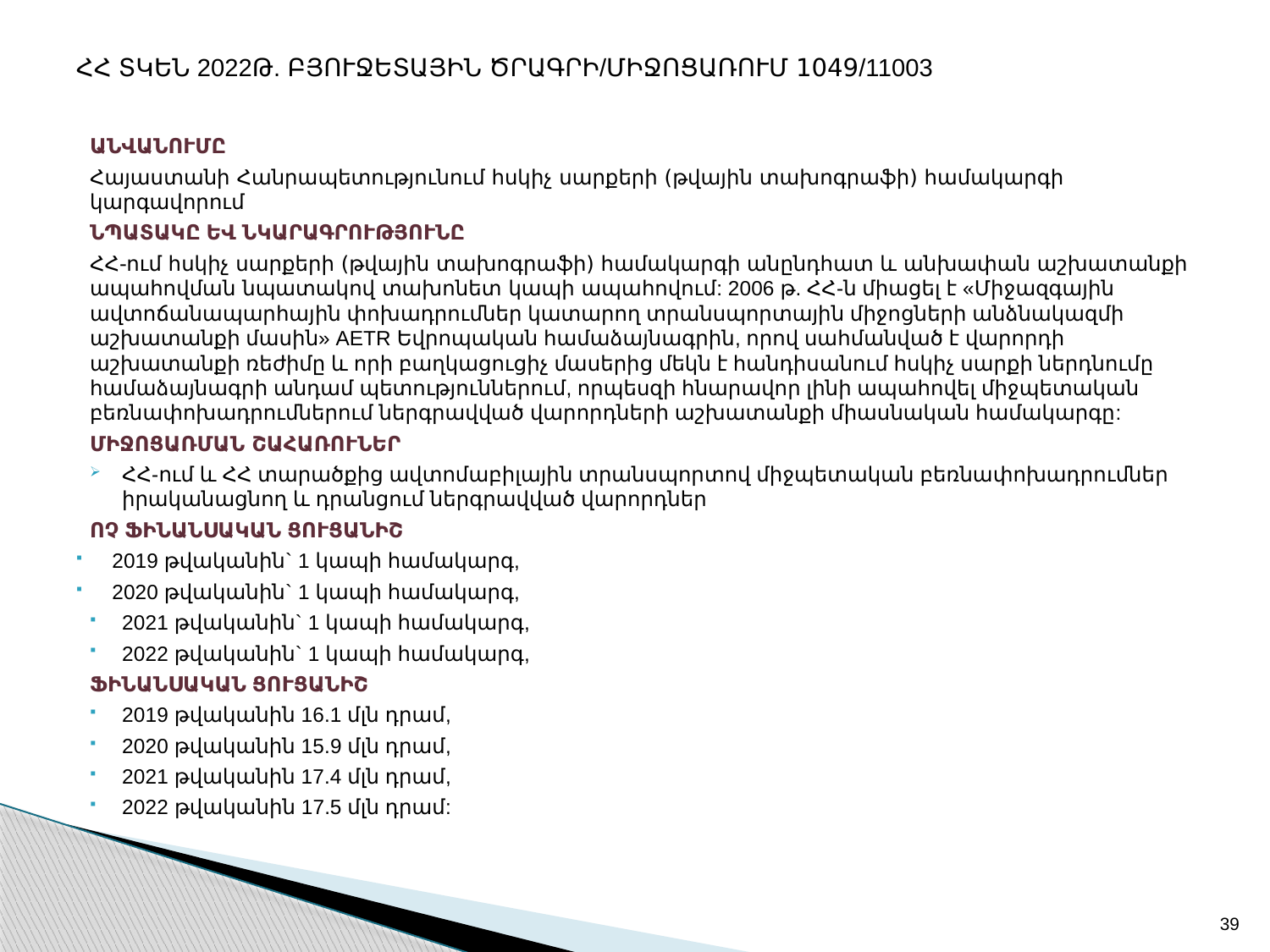

# ՀՀ ՏԿԵՆ 2022Թ. ԲՅՈՒՋԵՏԱՅԻՆ ԾՐԱԳՐԻ/ՄԻՋՈՑԱՌՈՒՄ 1049/11003
ԱՆՎԱՆՈՒՄԸ
Հայաստանի Հանրապետությունում հսկիչ սարքերի (թվային տախոգրաֆի) համակարգի կարգավորում
ՆՊԱՏԱԿԸ ԵՎ ՆԿԱՐԱԳՐՈՒԹՅՈՒՆԸ
ՀՀ-ում հսկիչ սարքերի (թվային տախոգրաֆի) համակարգի անընդհատ և անխափան աշխատանքի ապահովման նպատակով տախոնետ կապի ապահովում: 2006 թ. ՀՀ-ն միացել է «Միջազգային ավտոճանապարհային փոխադրումներ կատարող տրանսպորտային միջոցների անձնակազմի աշխատանքի մասին» AETR Եվրոպական համաձայնագրին, որով սահմանված է վարորդի աշխատանքի ռեժիմը և որի բաղկացուցիչ մասերից մեկն է հանդիսանում հսկիչ սարքի ներդնումը համաձայնագրի անդամ պետություններում, որպեսզի հնարավոր լինի ապահովել միջպետական բեռնափոխադրումներում ներգրավված վարորդների աշխատանքի միասնական համակարգը:
ՄԻՋՈՑԱՌՄԱՆ ՇԱՀԱՌՈՒՆԵՐ
ՀՀ-ում և ՀՀ տարածքից ավտոմաբիլային տրանսպորտով միջպետական բեռնափոխադրումներ իրականացնող և դրանցում ներգրավված վարորդներ
ՈՉ ՖԻՆԱՆՍԱԿԱՆ ՑՈՒՑԱՆԻՇ
2019 թվականին` 1 կապի համակարգ,
2020 թվականին` 1 կապի համակարգ,
2021 թվականին` 1 կապի համակարգ,
2022 թվականին` 1 կապի համակարգ,
ՖԻՆԱՆՍԱԿԱՆ ՑՈՒՑԱՆԻՇ
2019 թվականին 16.1 մլն դրամ,
2020 թվականին 15.9 մլն դրամ,
2021 թվականին 17.4 մլն դրամ,
2022 թվականին 17.5 մլն դրամ:
39